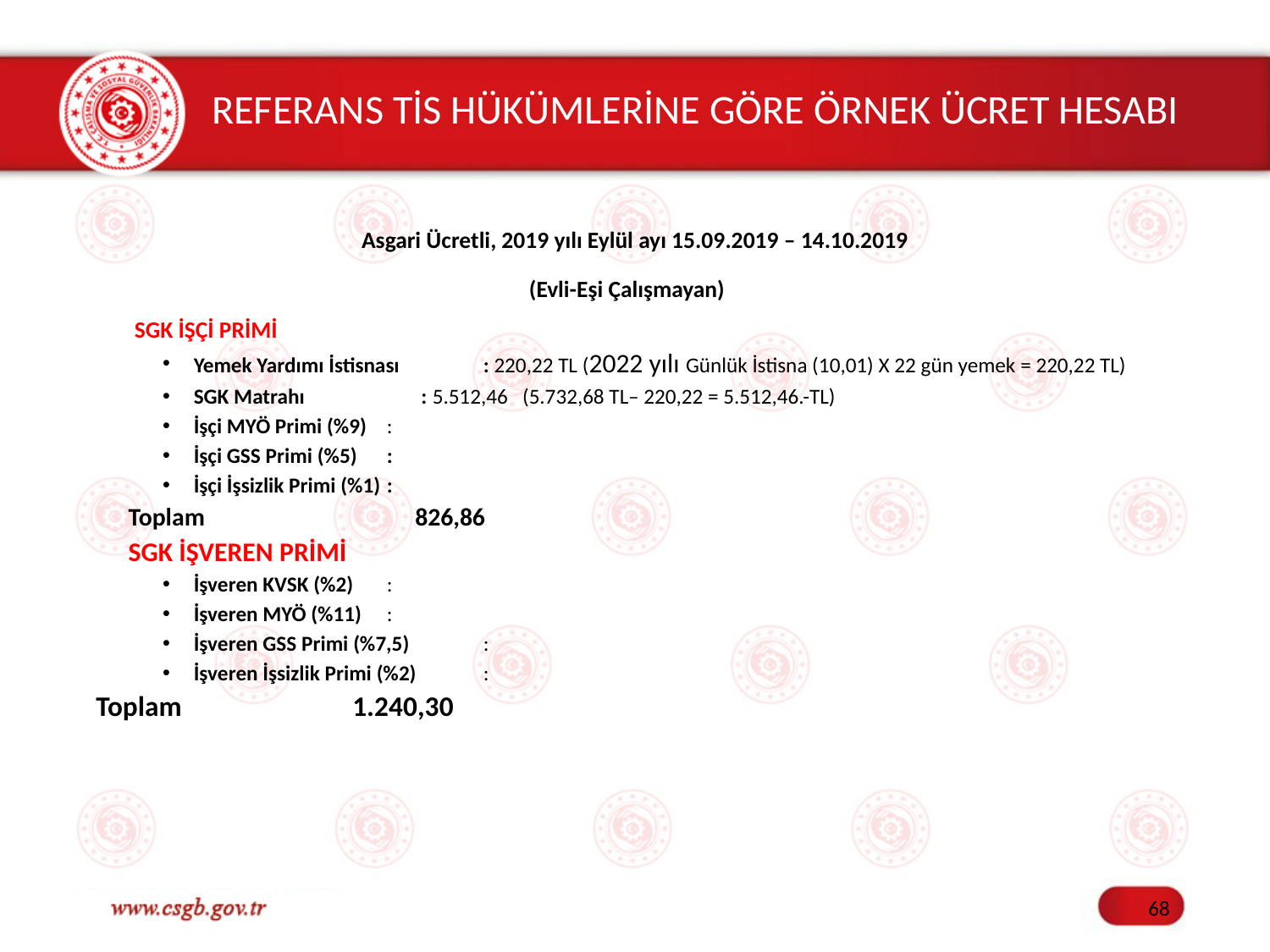

# REFERANS TİS HÜKÜMLERİNE GÖRE ÖRNEK ÜCRET HESABI
Asgari Ücretli, 2019 yılı Eylül ayı 15.09.2019 – 14.10.2019
(Evli-Eşi Çalışmayan)
	SGK İŞÇİ PRİMİ
Yemek Yardımı İstisnası	: 220,22 TL (2022 yılı Günlük İstisna (10,01) X 22 gün yemek = 220,22 TL)
SGK Matrahı                        : 5.512,46   (5.732,68 TL– 220,22 = 5.512,46.-TL)
İşçi MYÖ Primi (%9)		:
İşçi GSS Primi (%5)		:
İşçi İşsizlik Primi (%1) 		:
		Toplam	                                    826,86
SGK İŞVEREN PRİMİ
İşveren KVSK (%2)  		:
İşveren MYÖ (%11)		:
İşveren GSS Primi (%7,5)		:
İşveren İşsizlik Primi (%2)		:
		  Toplam 		            1.240,30

68